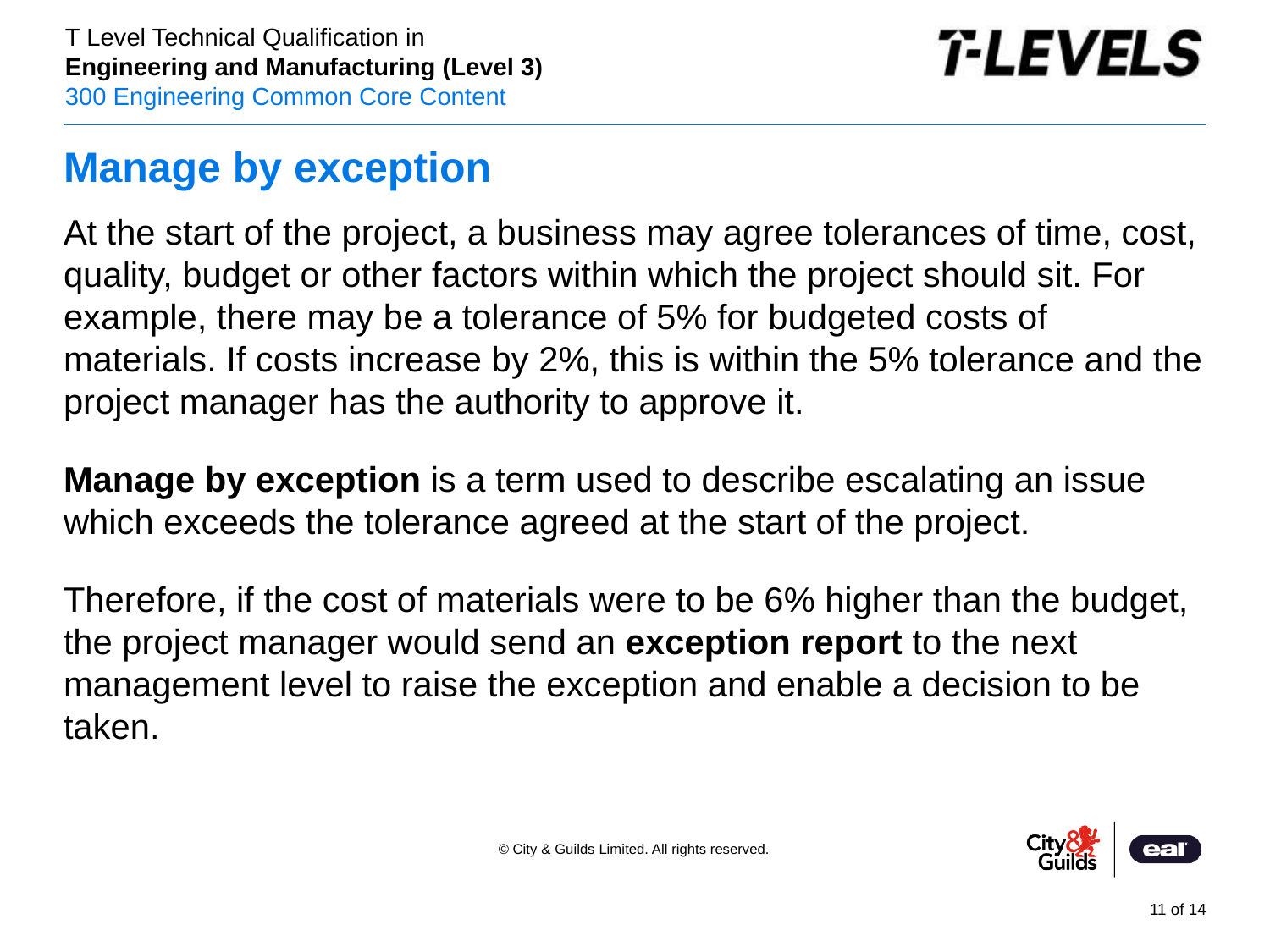

# Manage by exception
At the start of the project, a business may agree tolerances of time, cost, quality, budget or other factors within which the project should sit. For example, there may be a tolerance of 5% for budgeted costs of materials. If costs increase by 2%, this is within the 5% tolerance and the project manager has the authority to approve it.
Manage by exception is a term used to describe escalating an issue which exceeds the tolerance agreed at the start of the project.
Therefore, if the cost of materials were to be 6% higher than the budget, the project manager would send an exception report to the next management level to raise the exception and enable a decision to be taken.